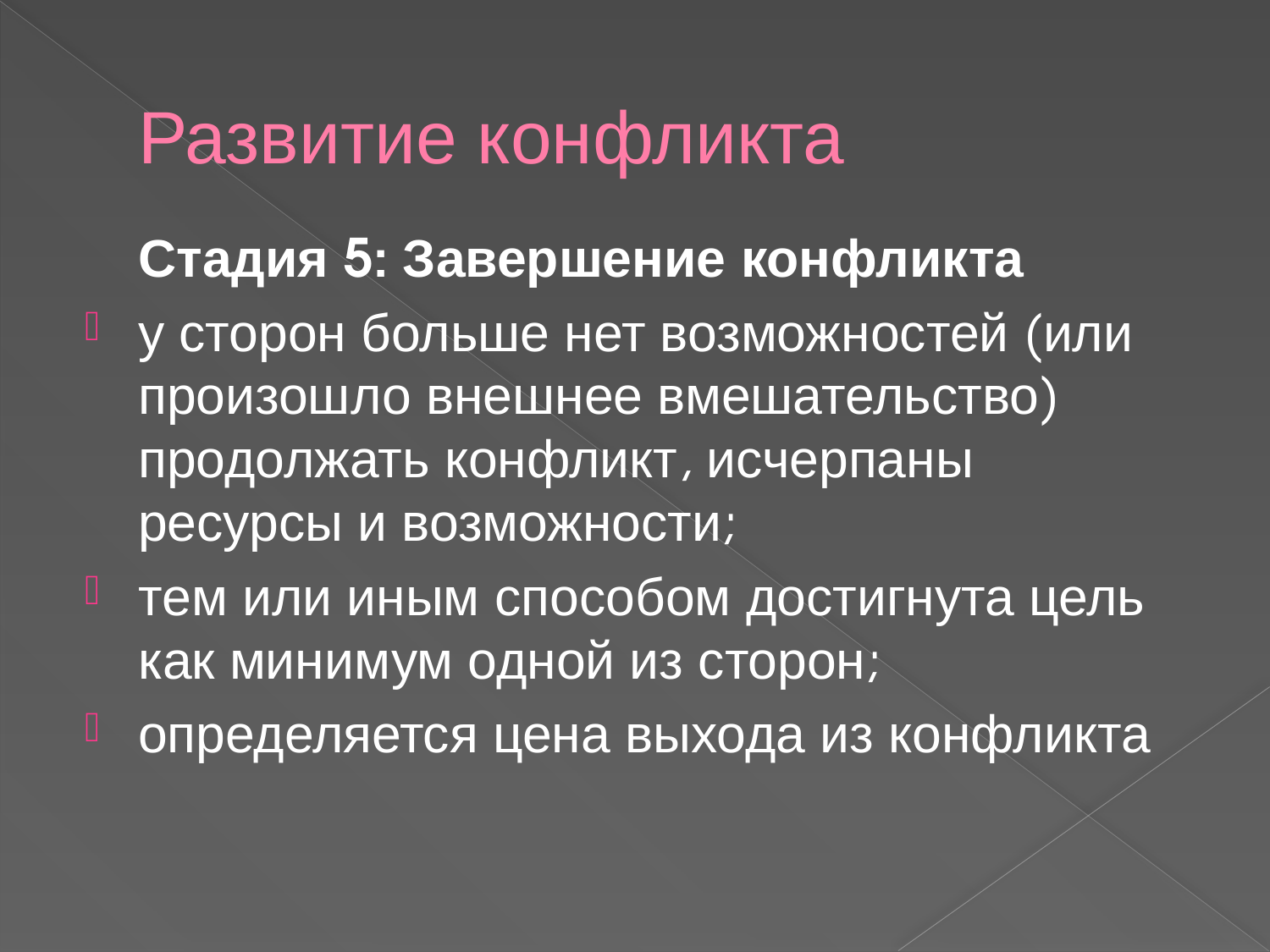

# Развитие конфликта
Стадия 5: Завершение конфликта
у сторон больше нет возможностей (или произошло внешнее вмешательство) продолжать конфликт, исчерпаны ресурсы и возможности;
тем или иным способом достигнута цель как минимум одной из сторон;
определяется цена выхода из конфликта